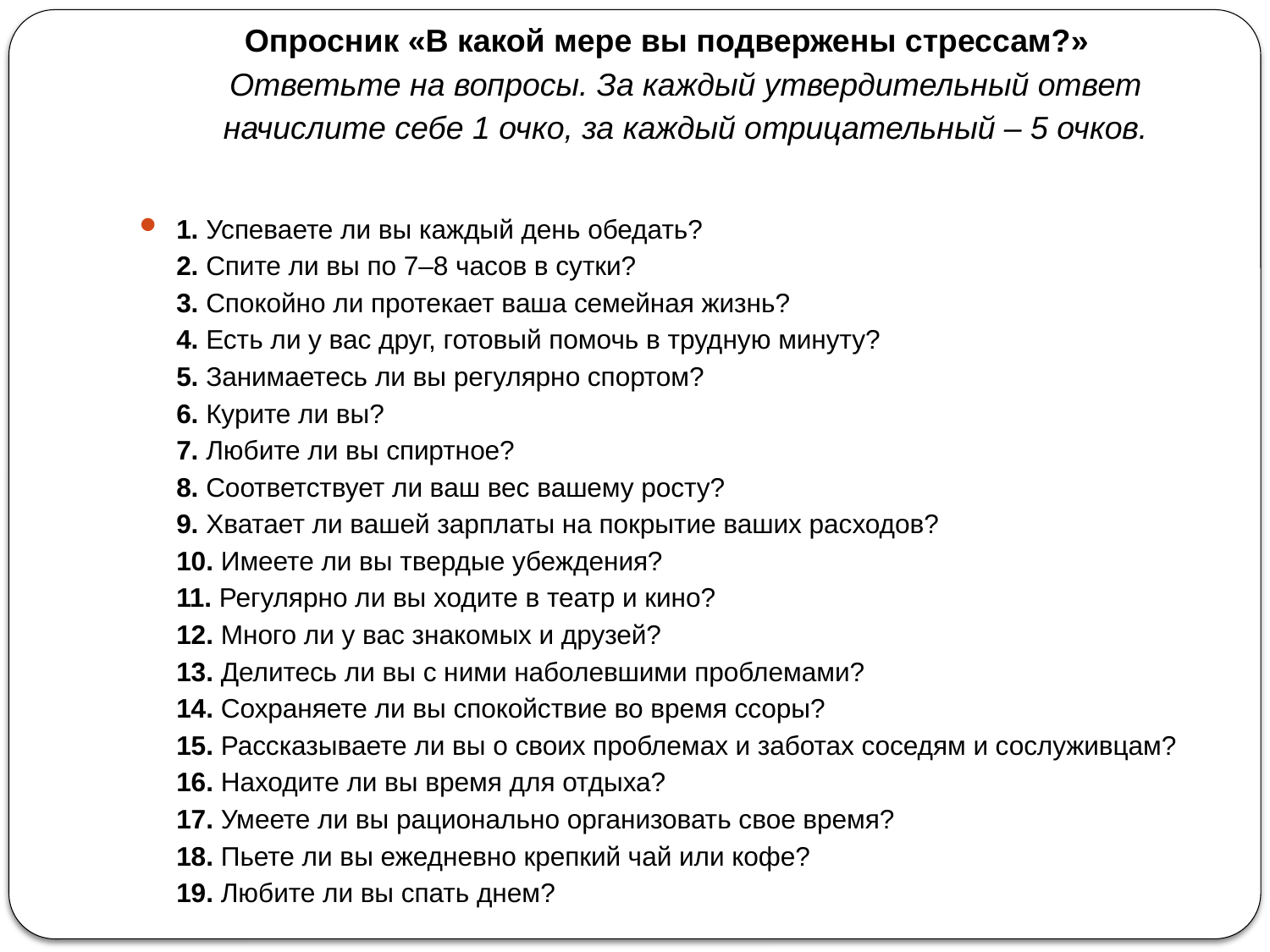

# Опросник «В какой мере вы подвержены стрессам?» Ответьте на вопросы. За каждый утвердительный ответ начислите себе 1 очко, за каждый отрицательный – 5 очков.
1. Успеваете ли вы каждый день обедать?
2. Спите ли вы по 7–8 часов в сутки?
3. Спокойно ли протекает ваша семейная жизнь?
4. Есть ли у вас друг, готовый помочь в трудную минуту?
5. Занимаетесь ли вы регулярно спортом?
6. Курите ли вы?
7. Любите ли вы спиртное?
8. Соответствует ли ваш вес вашему росту?
9. Хватает ли вашей зарплаты на покрытие ваших расходов?
10. Имеете ли вы твердые убеждения?
11. Регулярно ли вы ходите в театр и кино?
12. Много ли у вас знакомых и друзей?
13. Делитесь ли вы с ними наболевшими проблемами?
14. Сохраняете ли вы спокойствие во время ссоры?
15. Рассказываете ли вы о своих проблемах и заботах соседям и сослуживцам?
16. Находите ли вы время для отдыха?
17. Умеете ли вы рационально организовать свое время?
18. Пьете ли вы ежедневно крепкий чай или кофе?
19. Любите ли вы спать днем?